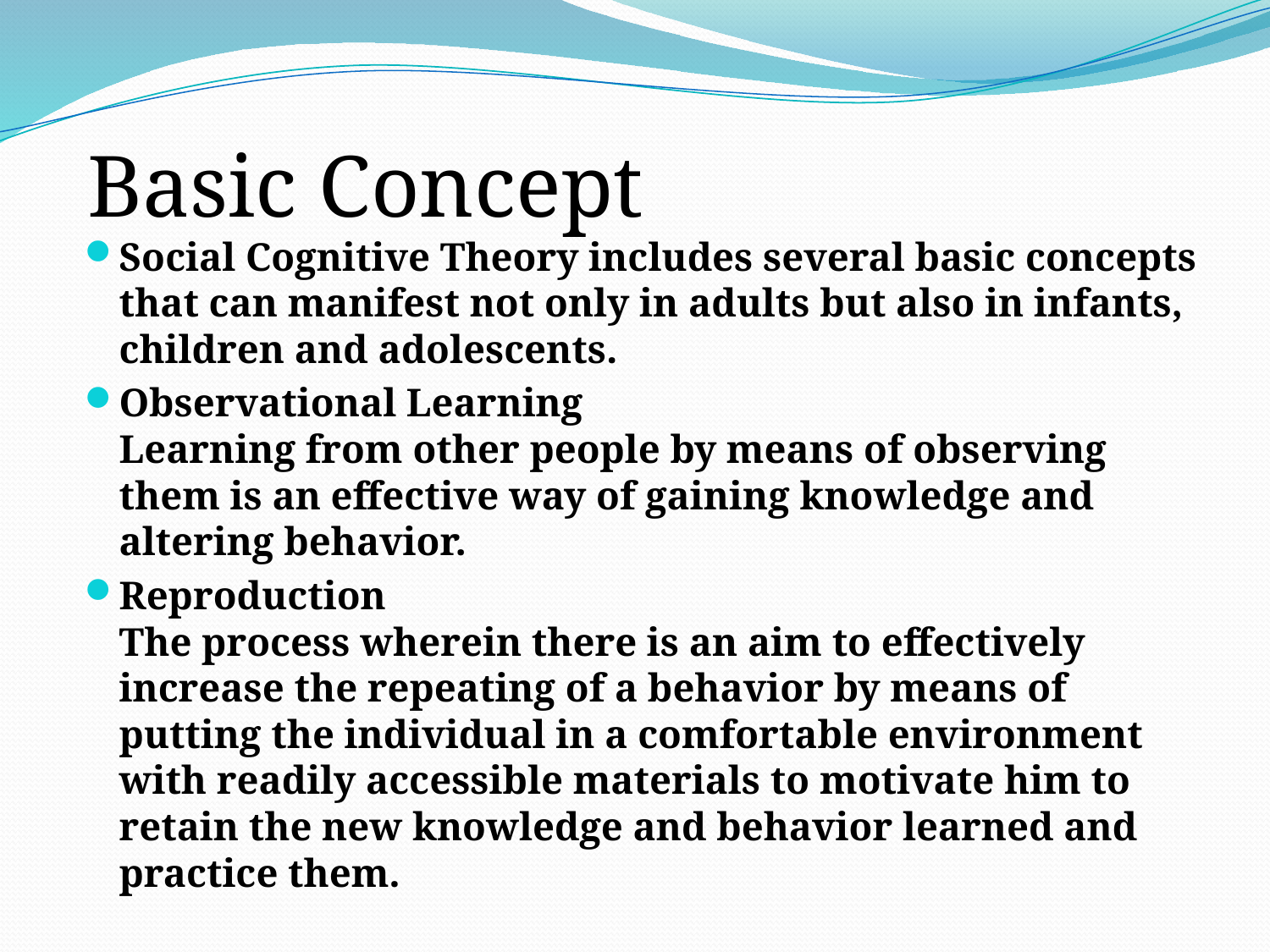

#
Basic Concept
Social Cognitive Theory includes several basic concepts that can manifest not only in adults but also in infants, children and adolescents.
Observational Learning
Learning from other people by means of observing them is an effective way of gaining knowledge and altering behavior.
Reproduction
The process wherein there is an aim to effectively increase the repeating of a behavior by means of putting the individual in a comfortable environment with readily accessible materials to motivate him to retain the new knowledge and behavior learned and practice them.